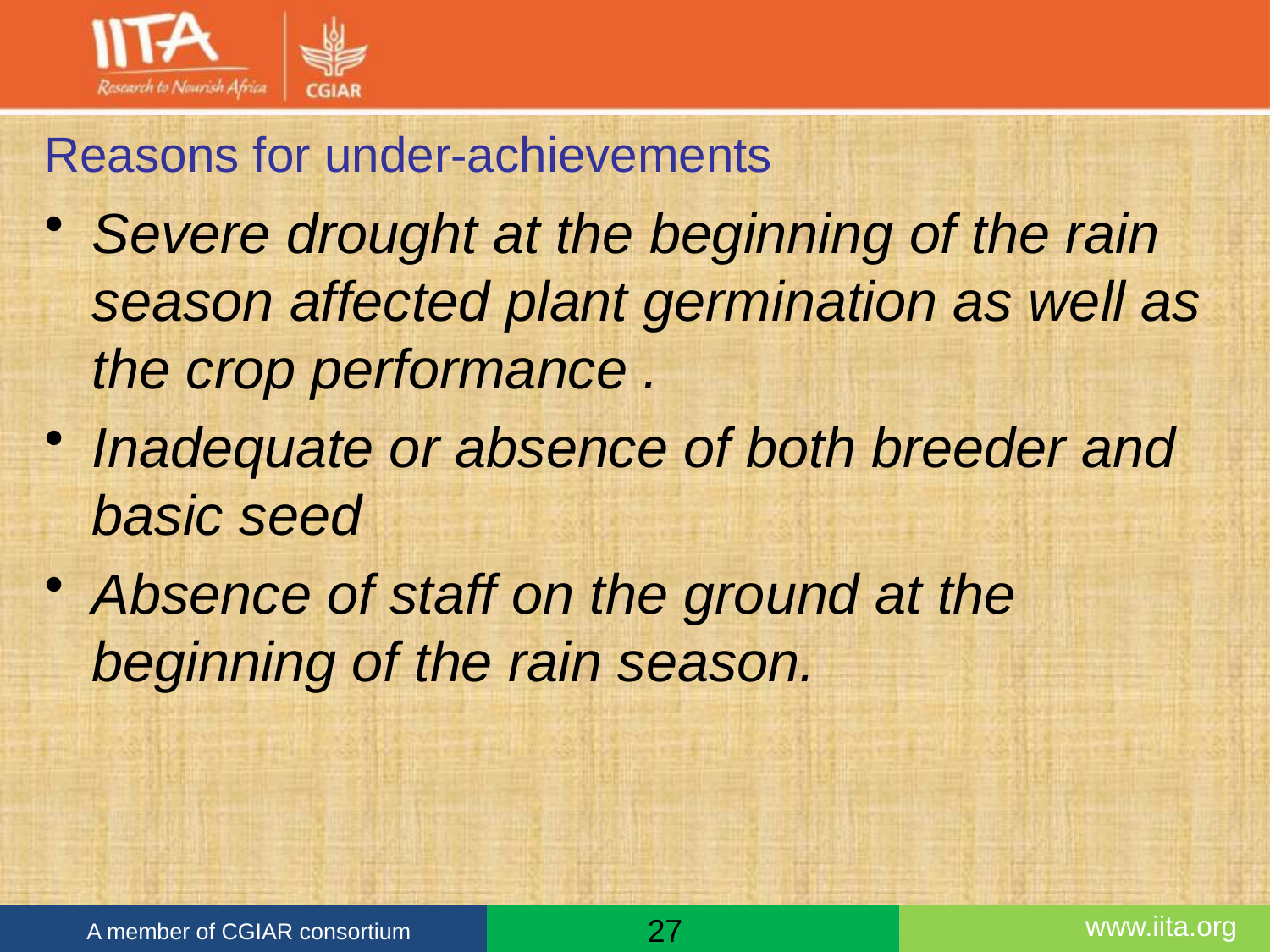

# Reasons for under-achievements
Severe drought at the beginning of the rain season affected plant germination as well as the crop performance .
Inadequate or absence of both breeder and basic seed
Absence of staff on the ground at the beginning of the rain season.

27